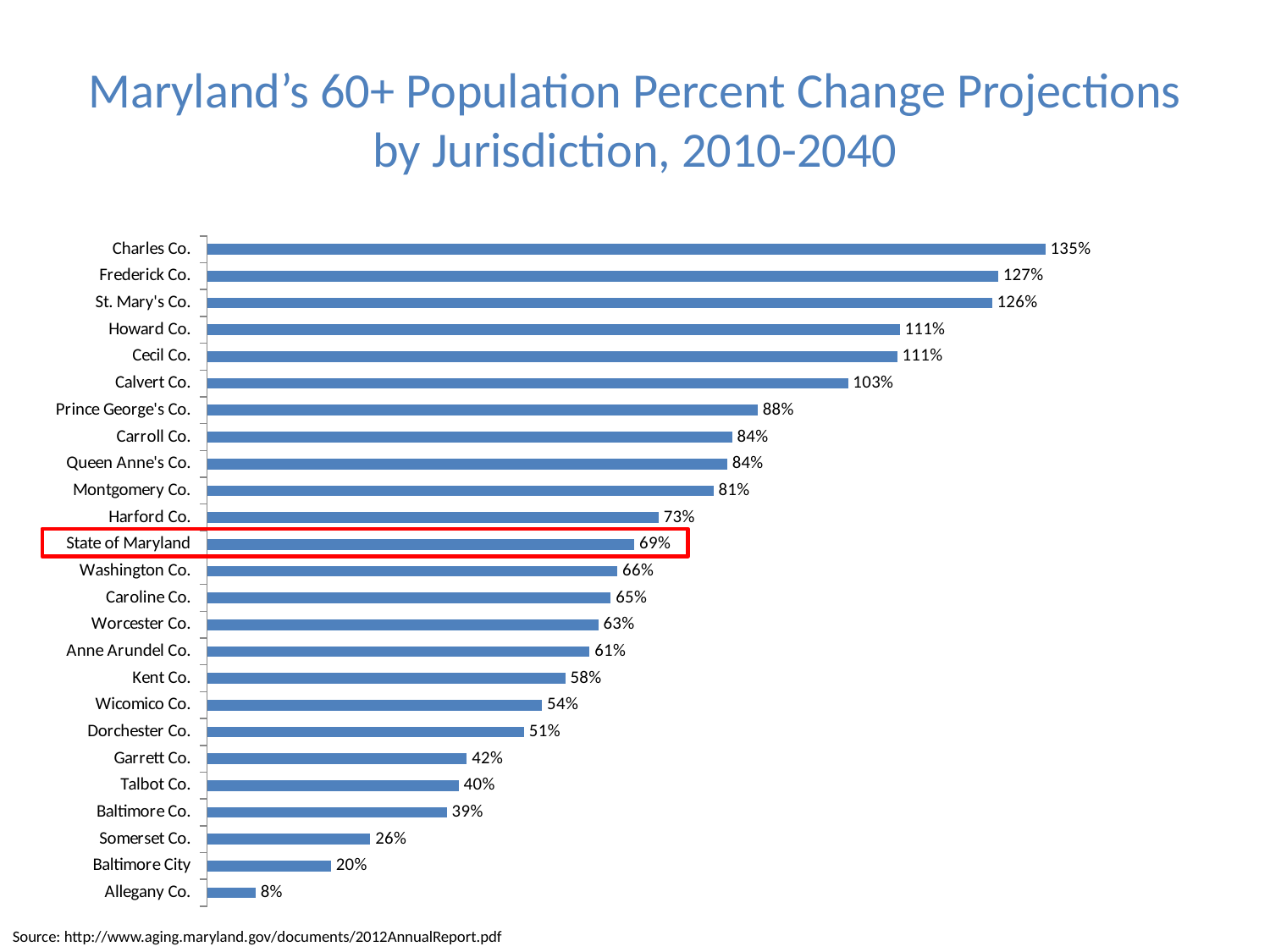

# Maryland’s 60+ Population Percent Change Projections by Jurisdiction, 2010-2040

### Chart

| Category |  |
|---|---|
| Allegany Co.  | 0.0780000000000002 |
| Baltimore City  | 0.19900000000000057 |
| Somerset Co.  | 0.262 |
| Baltimore Co.  | 0.38500000000000106 |
| Talbot Co.  | 0.4040000000000001 |
| Garrett Co.  | 0.4170000000000003 |
| Dorchester Co.  | 0.509 |
| Wicomico Co.  | 0.538 |
| Kent Co.  | 0.5750000000000006 |
| Anne Arundel Co.  | 0.6140000000000019 |
| Worcester Co.  | 0.6280000000000021 |
| Caroline Co.  | 0.6480000000000021 |
| Washington Co.  | 0.6590000000000024 |
| State of Maryland  | 0.6860000000000022 |
| Harford Co.  | 0.7250000000000006 |
| Montgomery Co.  | 0.813 |
| Queen Anne's Co.  | 0.8350000000000006 |
| Carroll Co.  | 0.8430000000000006 |
| Prince George's Co.  | 0.8840000000000019 |
| Calvert Co.  | 1.0289999999999957 |
| Cecil Co.  | 1.108 |
| Howard Co.  | 1.112 |
| St. Mary's Co.  | 1.26 |
| Frederick Co.  | 1.27 |
| Charles Co.  | 1.346 |
Source: http://www.aging.maryland.gov/documents/2012AnnualReport.pdf